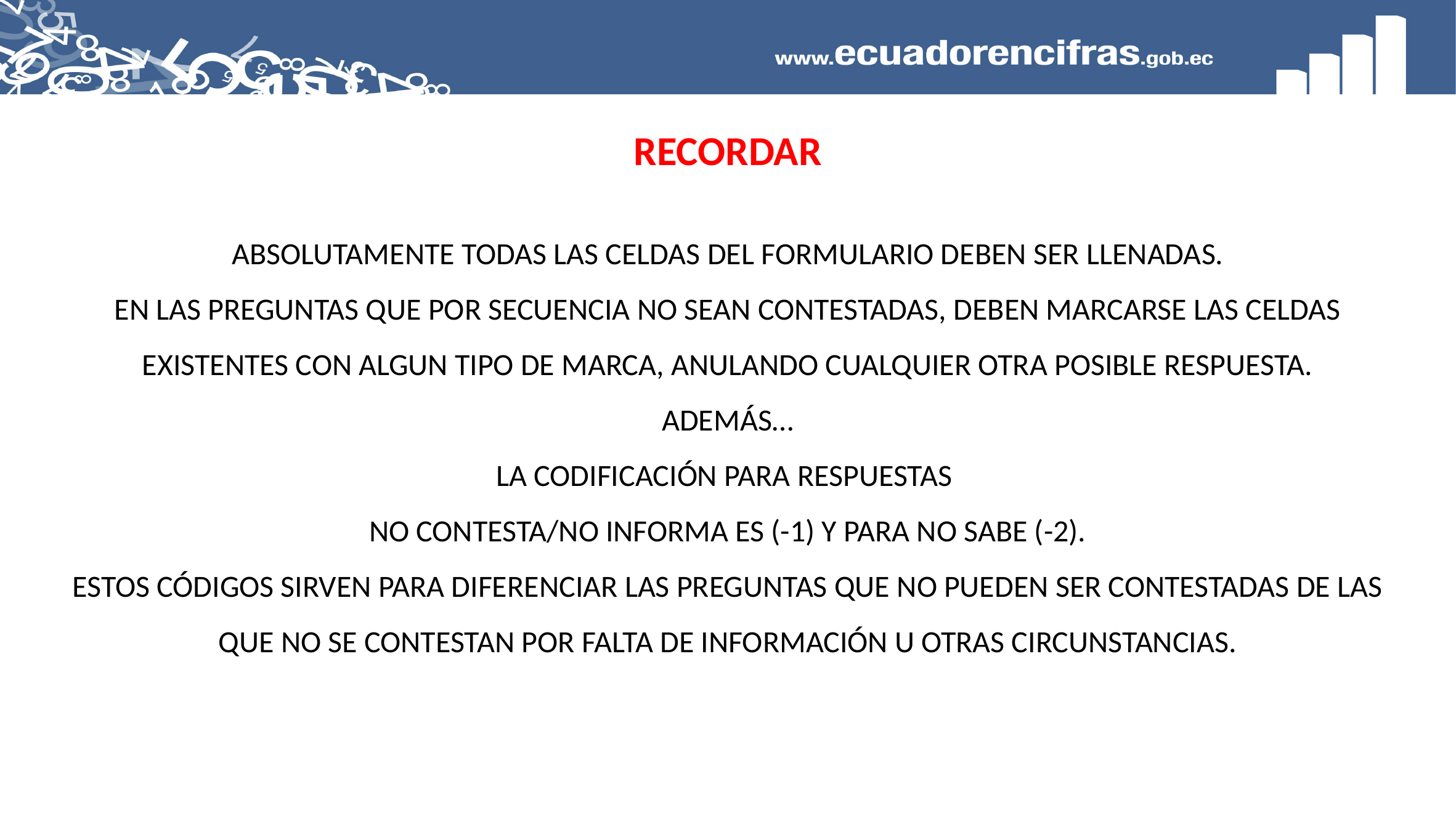

RECORDAR
ABSOLUTAMENTE TODAS LAS CELDAS DEL FORMULARIO DEBEN SER LLENADAS.
EN LAS PREGUNTAS QUE POR SECUENCIA NO SEAN CONTESTADAS, DEBEN MARCARSE LAS CELDAS EXISTENTES CON ALGUN TIPO DE MARCA, ANULANDO CUALQUIER OTRA POSIBLE RESPUESTA.
ADEMÁS…
LA CODIFICACIÓN PARA RESPUESTAS
NO CONTESTA/NO INFORMA ES (-1) Y PARA NO SABE (-2).
ESTOS CÓDIGOS SIRVEN PARA DIFERENCIAR LAS PREGUNTAS QUE NO PUEDEN SER CONTESTADAS DE LAS QUE NO SE CONTESTAN POR FALTA DE INFORMACIÓN U OTRAS CIRCUNSTANCIAS.